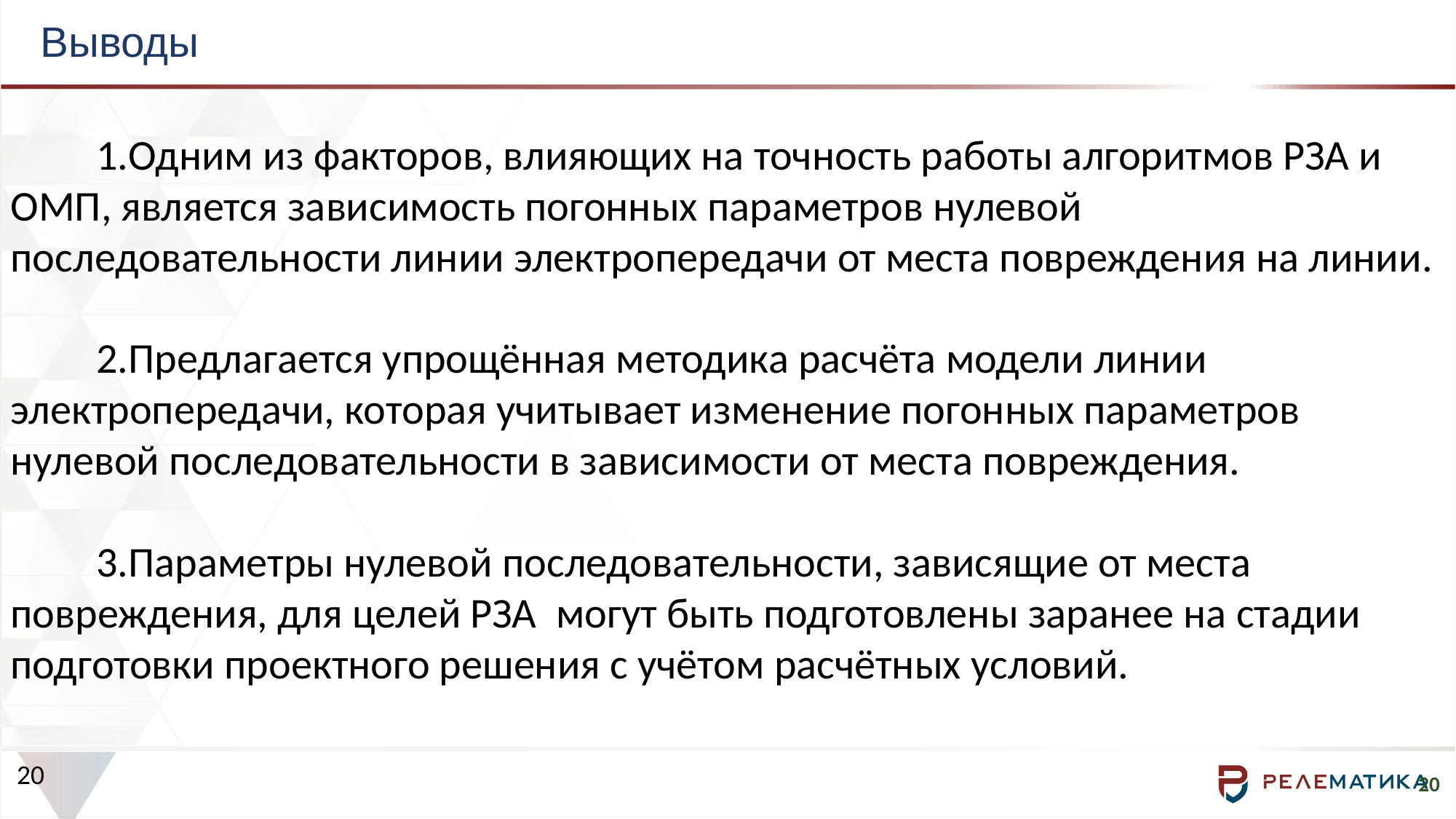

# Выводы
Одним из факторов, влияющих на точность работы алгоритмов РЗА и ОМП, является зависимость погонных параметров нулевой последовательности линии электропередачи от места повреждения на линии.

Предлагается упрощённая методика расчёта модели линии электропередачи, которая учитывает изменение погонных параметров нулевой последовательности в зависимости от места повреждения.

Параметры нулевой последовательности, зависящие от места повреждения, для целей РЗА  могут быть подготовлены заранее на стадии подготовки проектного решения с учётом расчётных условий.
20